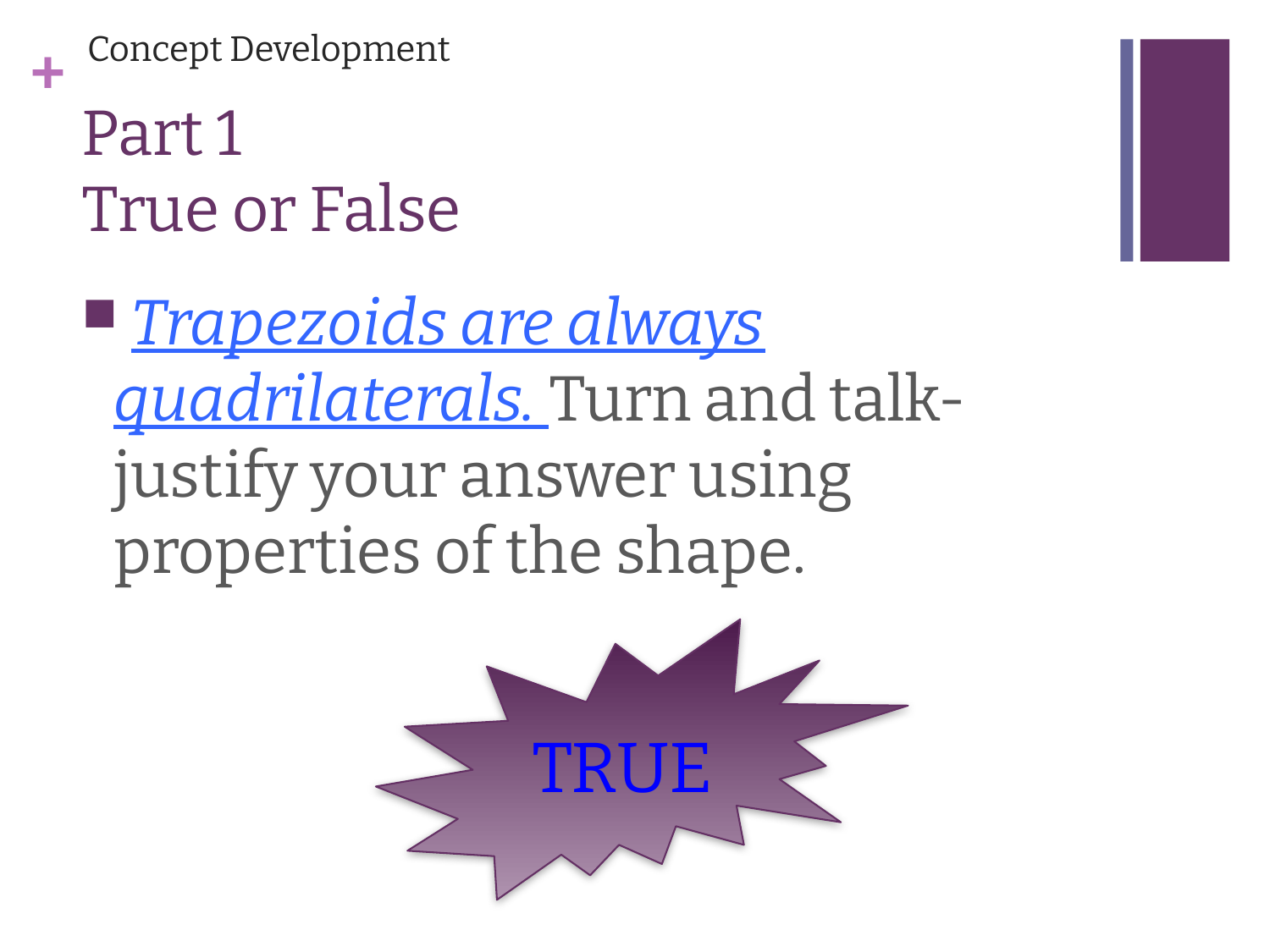

Concept Development
# Part 1 True or False
 Trapezoids are always quadrilaterals. Turn and talk- justify your answer using properties of the shape.

TRUE